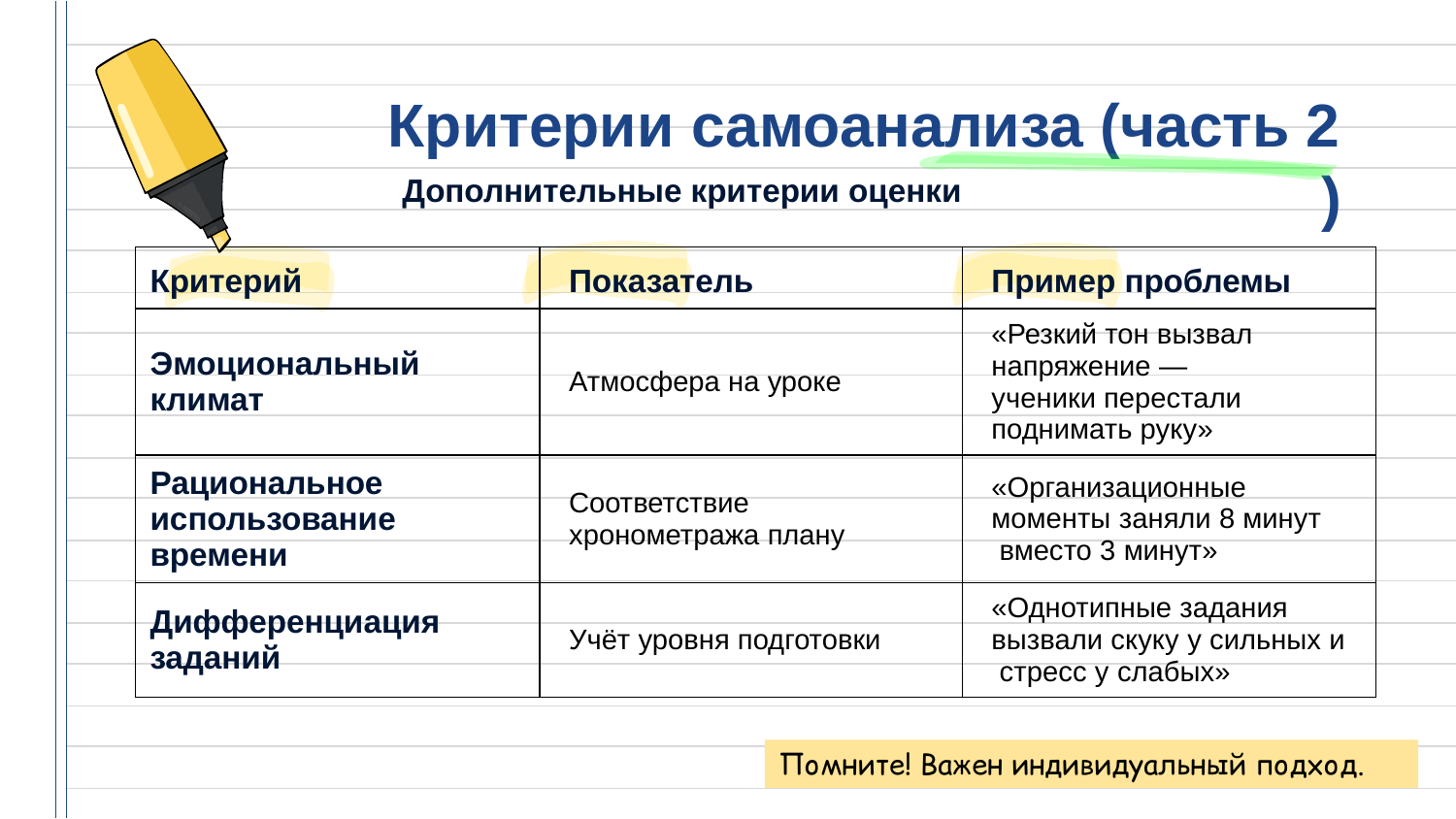

# Критерии самоанализа (часть 2)

Дополнительные критерии оценки

| Критерий | Показатель | Пример проблемы |
| --- | --- | --- |
| Эмоциональный  климат | Атмосфера на уроке | «Резкий тон вызвал  напряжение — ученики перестали  поднимать руку» |
| Рациональное  использование  времени | Соответствие  хронометража плану | «Организационные  моменты заняли 8 минут  вместо 3 минут» |
| Дифференциация  заданий | Учёт уровня подготовки | «Однотипные задания  вызвали скуку у сильных и стресс у слабых» |
Помните! Важен индивидуальный подход.